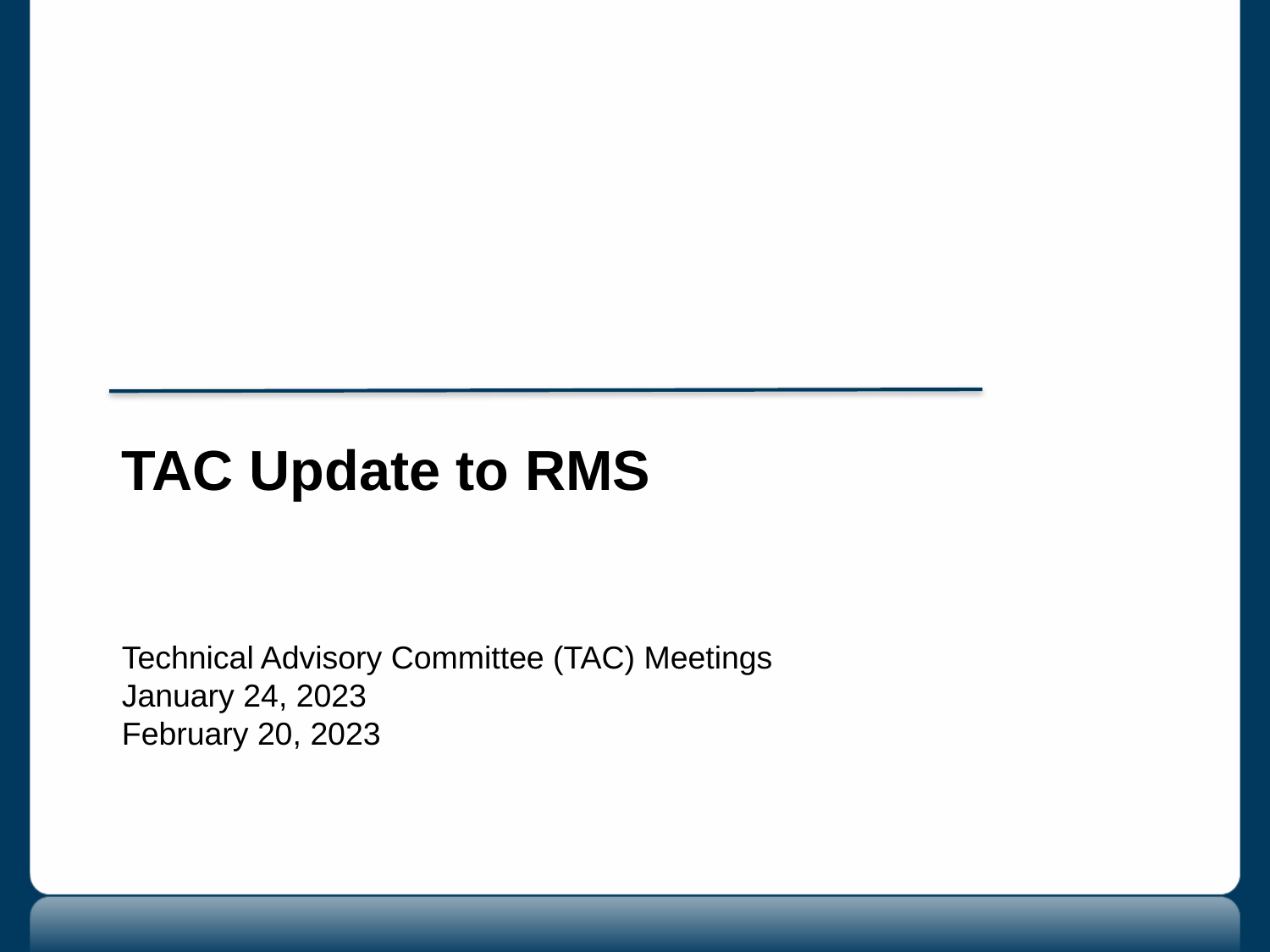

TAC Update to RMS

Technical Advisory Committee (TAC) Meetings
January 24, 2023
February 20, 2023